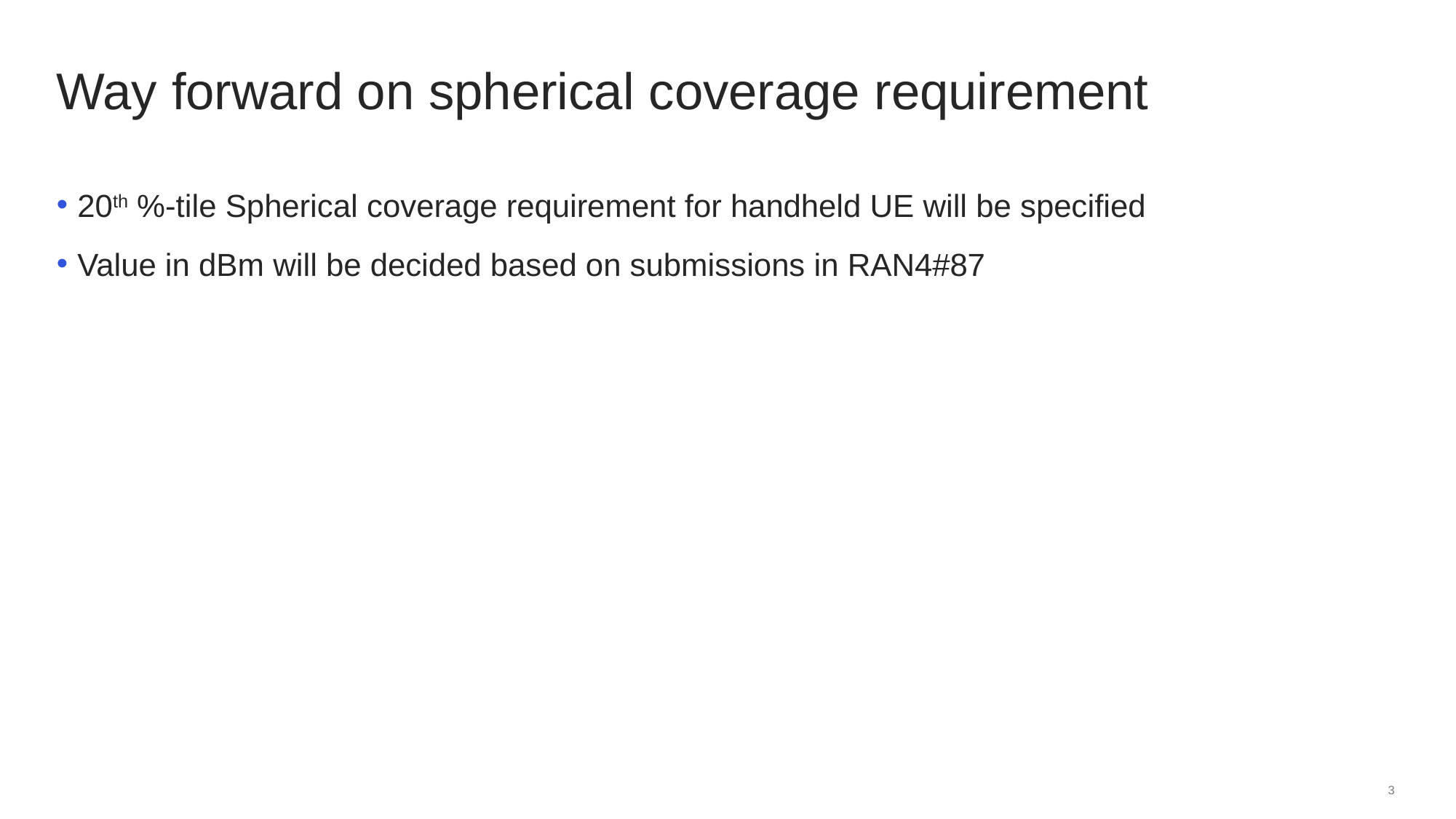

# Way forward on spherical coverage requirement
20th %-tile Spherical coverage requirement for handheld UE will be specified
Value in dBm will be decided based on submissions in RAN4#87